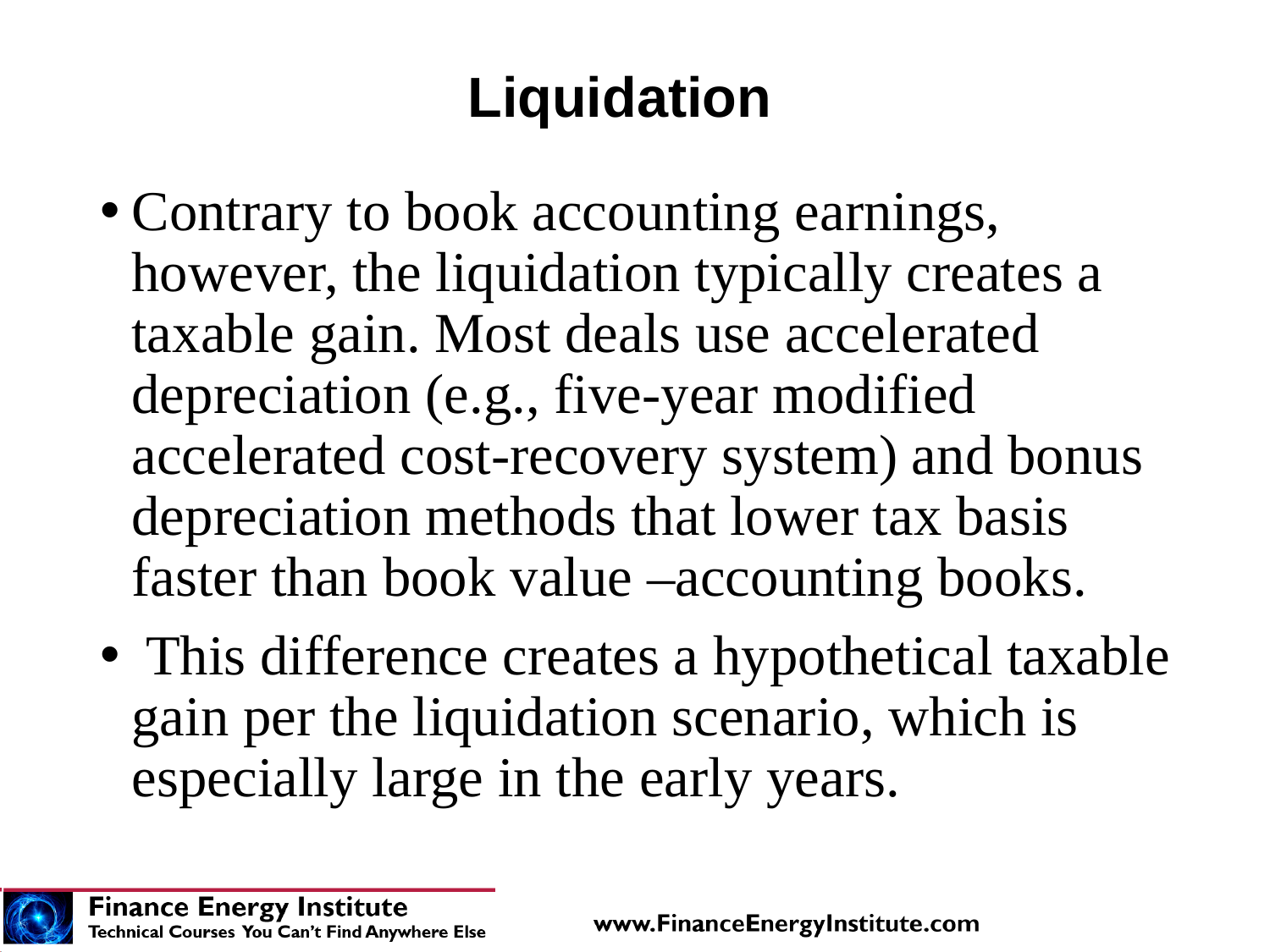

# Liquidation
Contrary to book accounting earnings, however, the liquidation typically creates a taxable gain. Most deals use accelerated depreciation (e.g., five-year modified accelerated cost-recovery system) and bonus depreciation methods that lower tax basis faster than book value –accounting books.
 This difference creates a hypothetical taxable gain per the liquidation scenario, which is especially large in the early years.